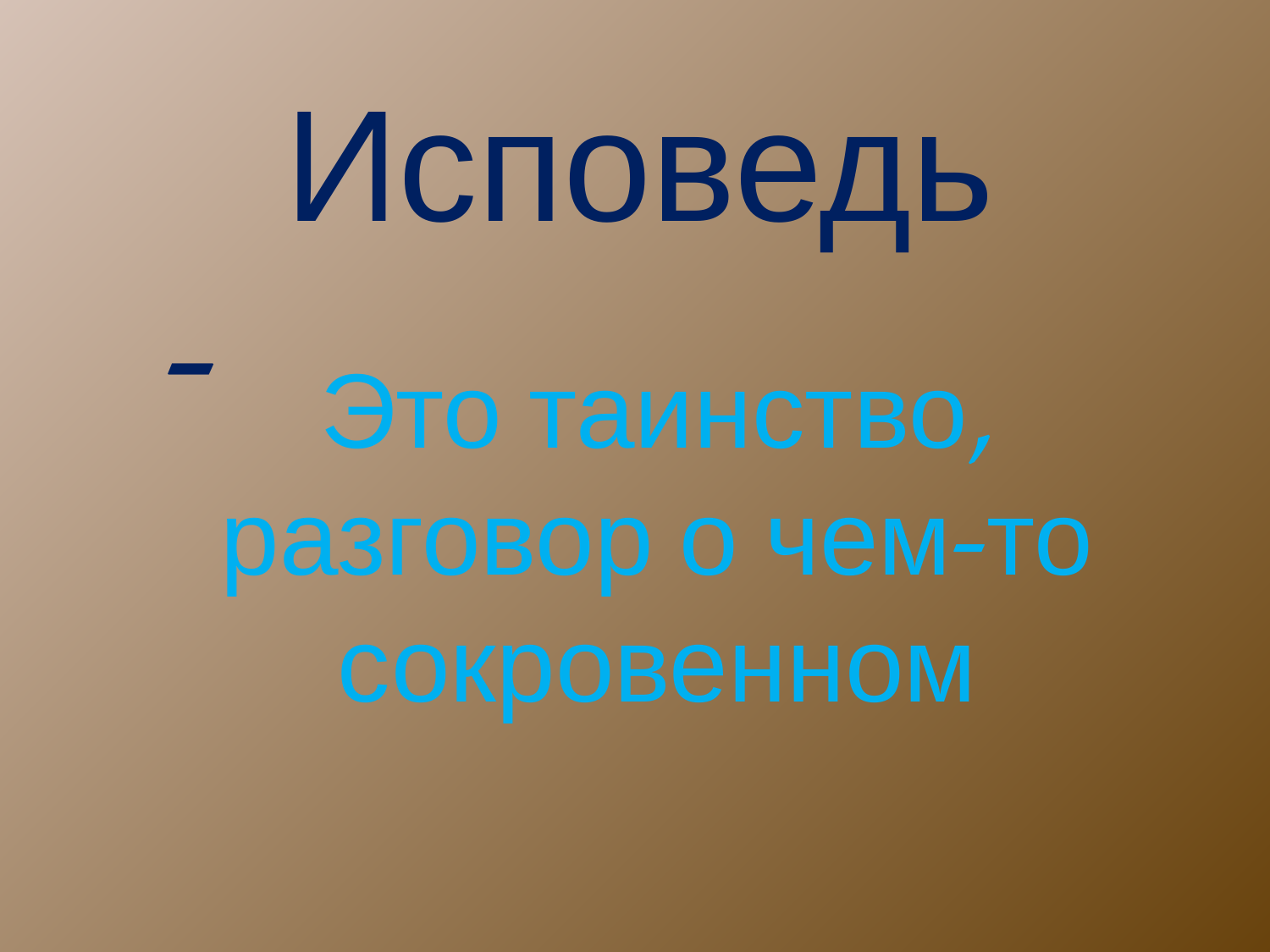

Исповедь -
Это таинство, разговор о чем-то сокровенном